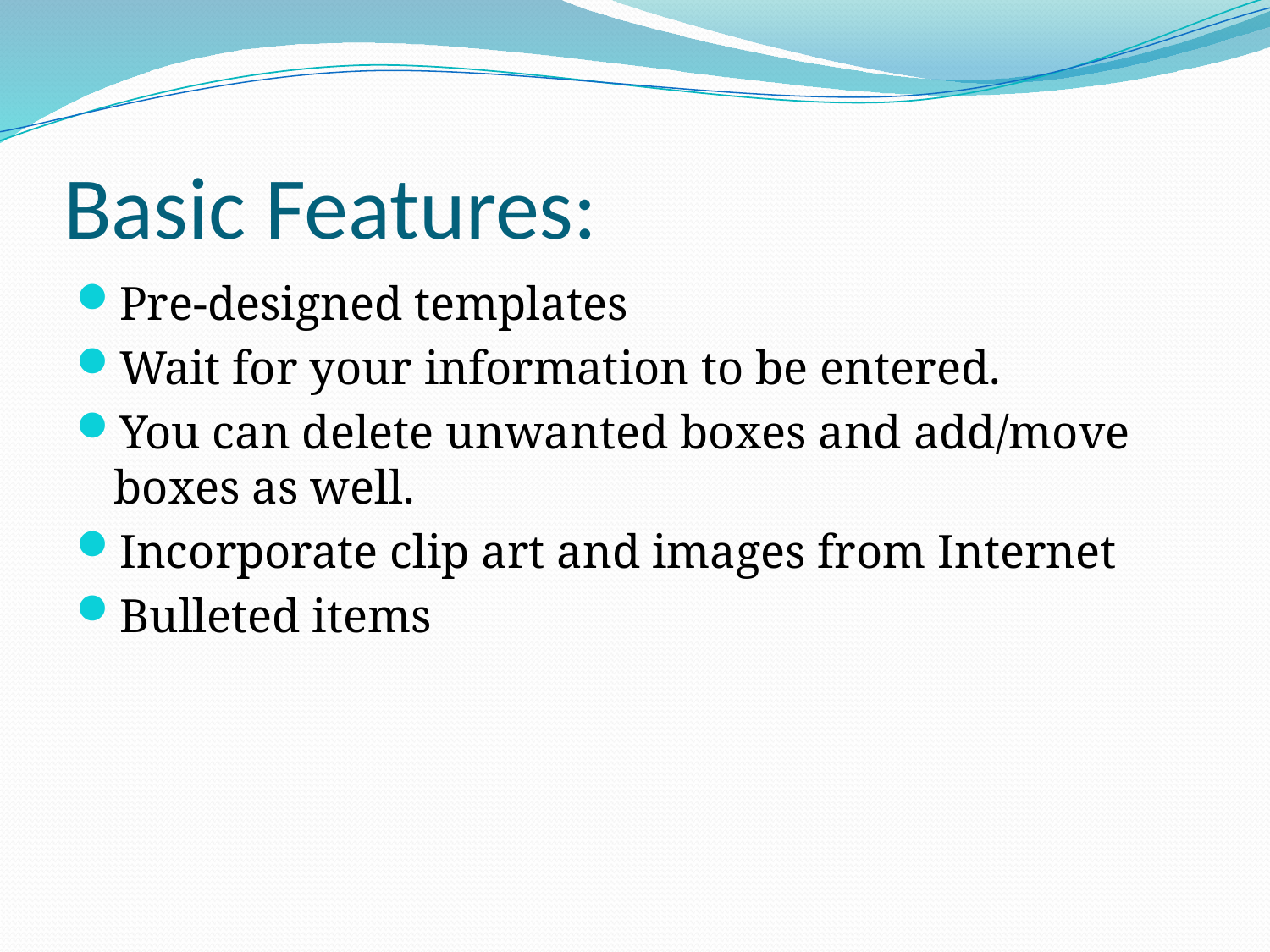

# Basic Features:
Pre-designed templates
Wait for your information to be entered.
You can delete unwanted boxes and add/move boxes as well.
Incorporate clip art and images from Internet
Bulleted items